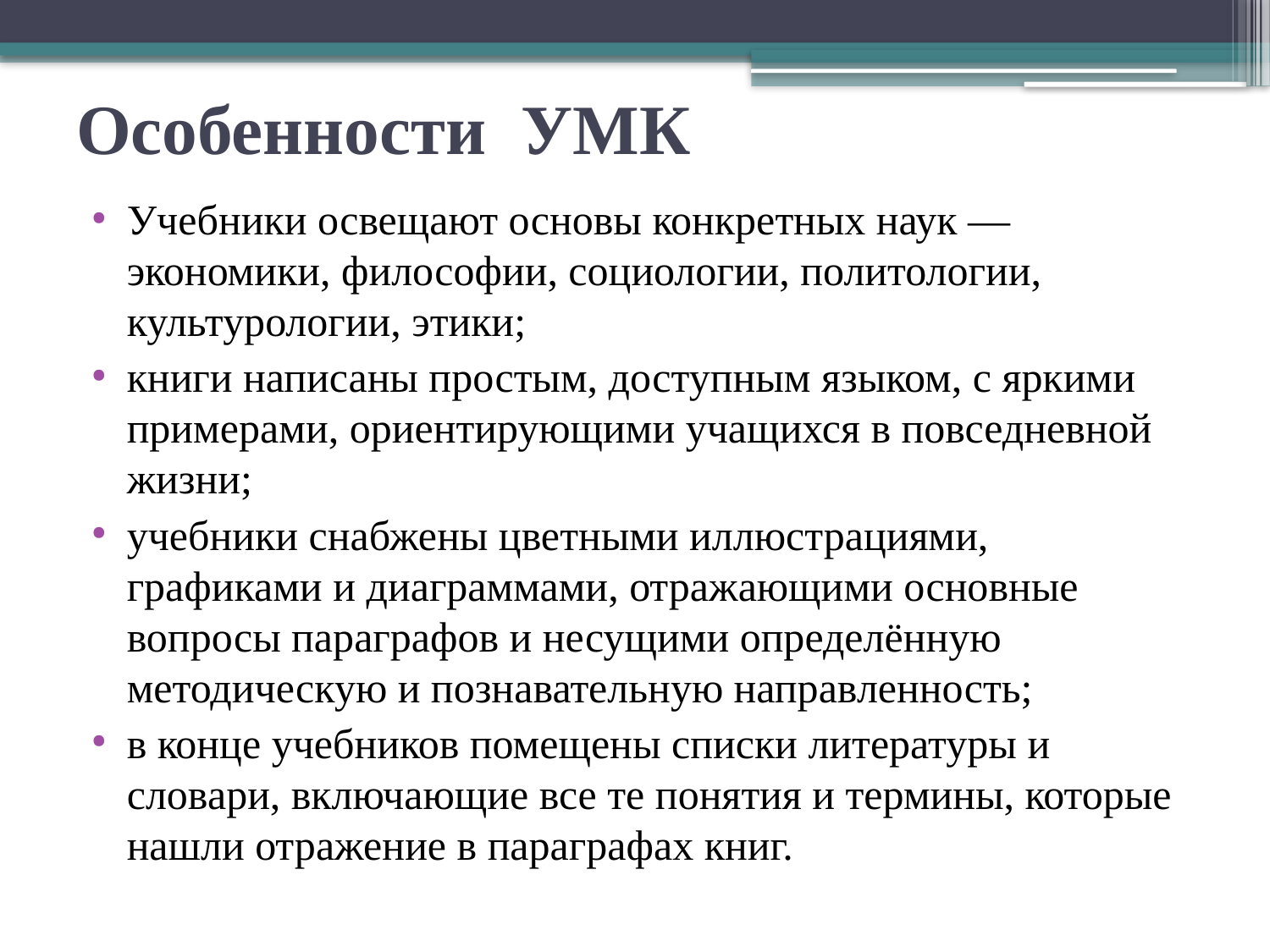

# Особенности  УМК
Учебники освещают основы конкретных наук — экономики, философии, социологии, политологии, культурологии, этики;
книги написаны простым, доступным языком, с яркими примерами, ориентирующими учащихся в повседневной жизни;
учебники снабжены цветными иллюстрациями, графиками и диаграммами, отражающими основные вопросы параграфов и несущими определённую методическую и познавательную направленность;
в конце учебников помещены списки литературы и словари, включающие все те понятия и термины, которые нашли отражение в параграфах книг.